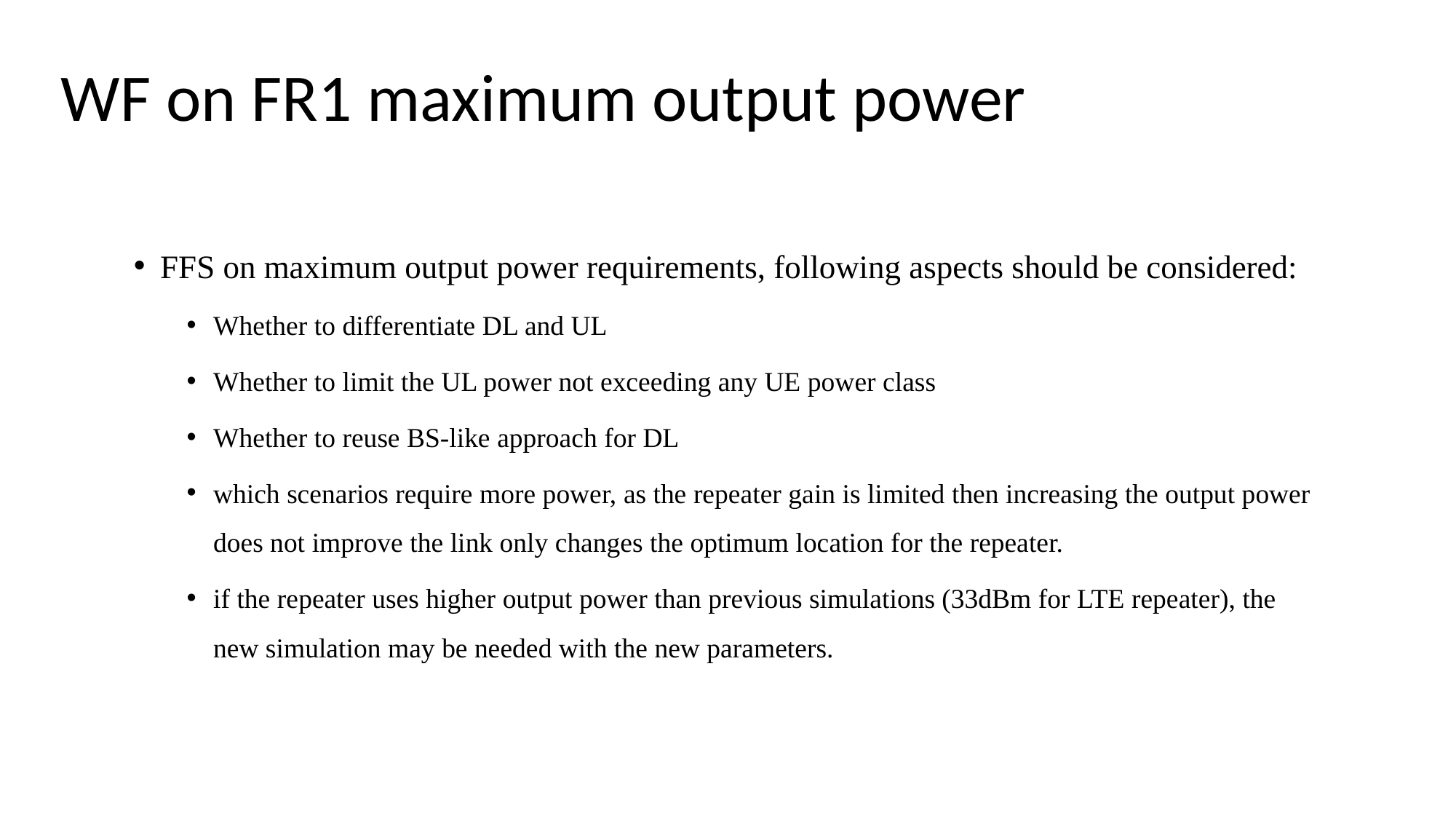

# WF on FR1 maximum output power

FFS on maximum output power requirements, following aspects should be considered:
Whether to differentiate DL and UL
Whether to limit the UL power not exceeding any UE power class
Whether to reuse BS-like approach for DL
which scenarios require more power, as the repeater gain is limited then increasing the output power does not improve the link only changes the optimum location for the repeater.
if the repeater uses higher output power than previous simulations (33dBm for LTE repeater), the new simulation may be needed with the new parameters.